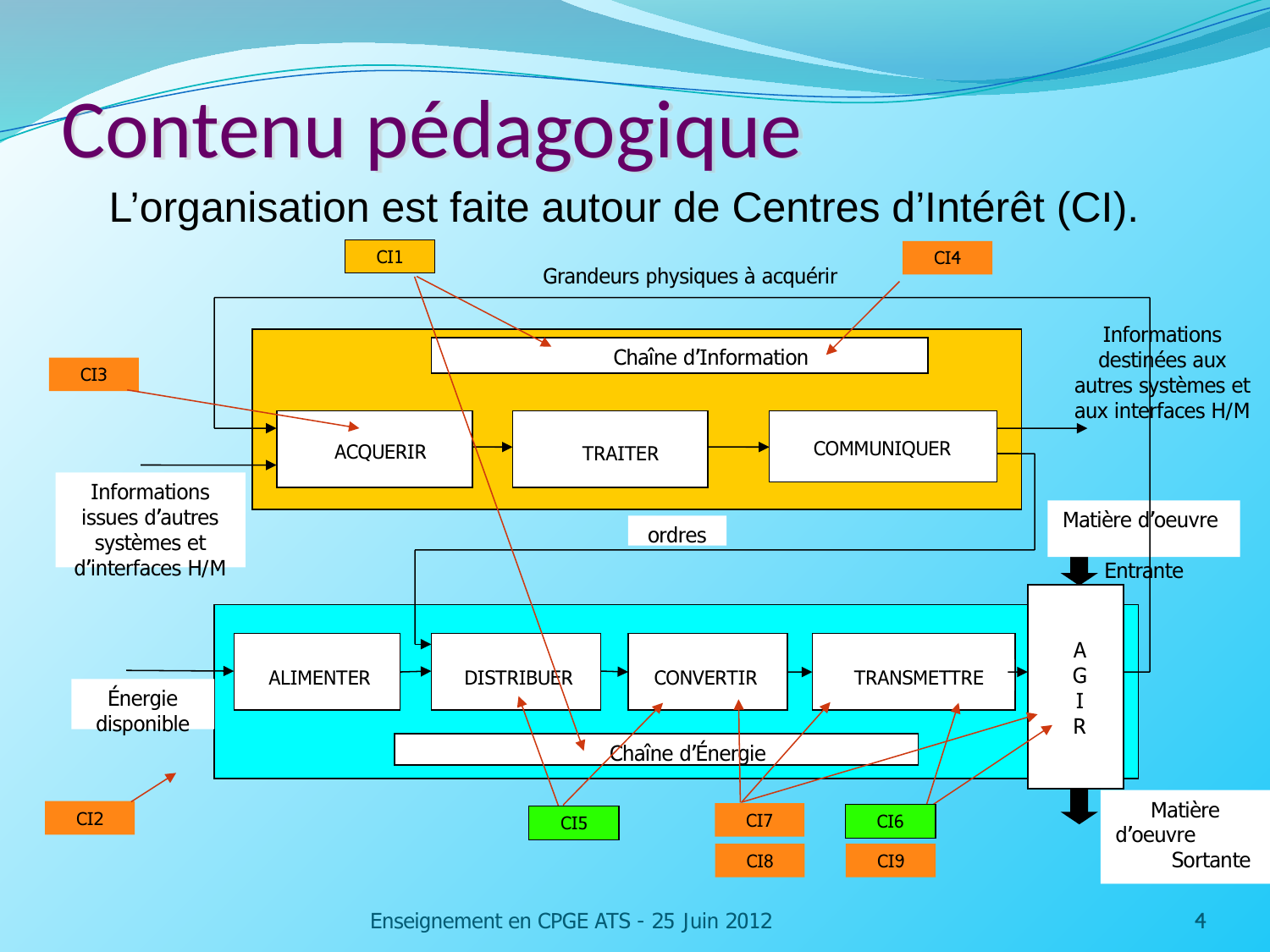

# Contenu pédagogique
L’organisation est faite autour de Centres d’Intérêt (CI).
CI1
CI4
Grandeurs physiques à acquérir

Informations
destinées aux autres systèmes et aux interfaces H/M

Chaîne d’Information
CI3

 COMMUNIQUER

   ACQUERIR
   TRAITER

Informations
issues d’autres systèmes et d’interfaces H/M
Matière d’oeuvre                 Entrante
ordres

A
GI
R

ALIMENTER
DISTRIBUER
CONVERTIR
TRANSMETTRE

Énergie disponible

Chaîne d’Énergie

Matière d’oeuvre                  Sortante
CI2
CI7
CI6
CI5
CI8
CI9
CI6
CI5
Enseignement en CPGE ATS - 25 Juin 2012
4